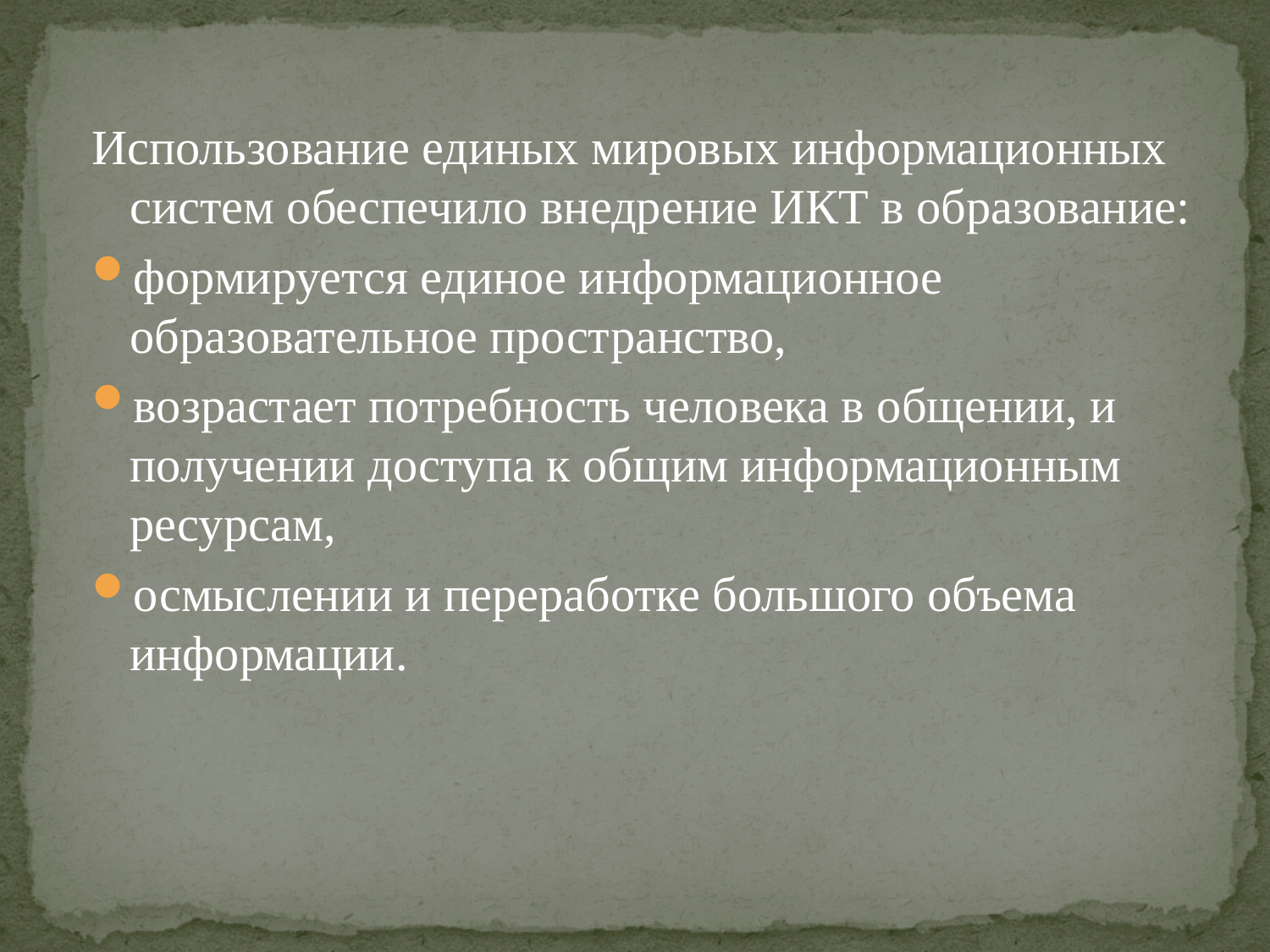

Использование единых мировых информационных систем обеспечило внедрение ИКТ в образование:
формируется единое информационное образовательное пространство,
возрастает потребность человека в общении, и получении доступа к общим информационным ресурсам,
осмыслении и переработке большого объема информации.